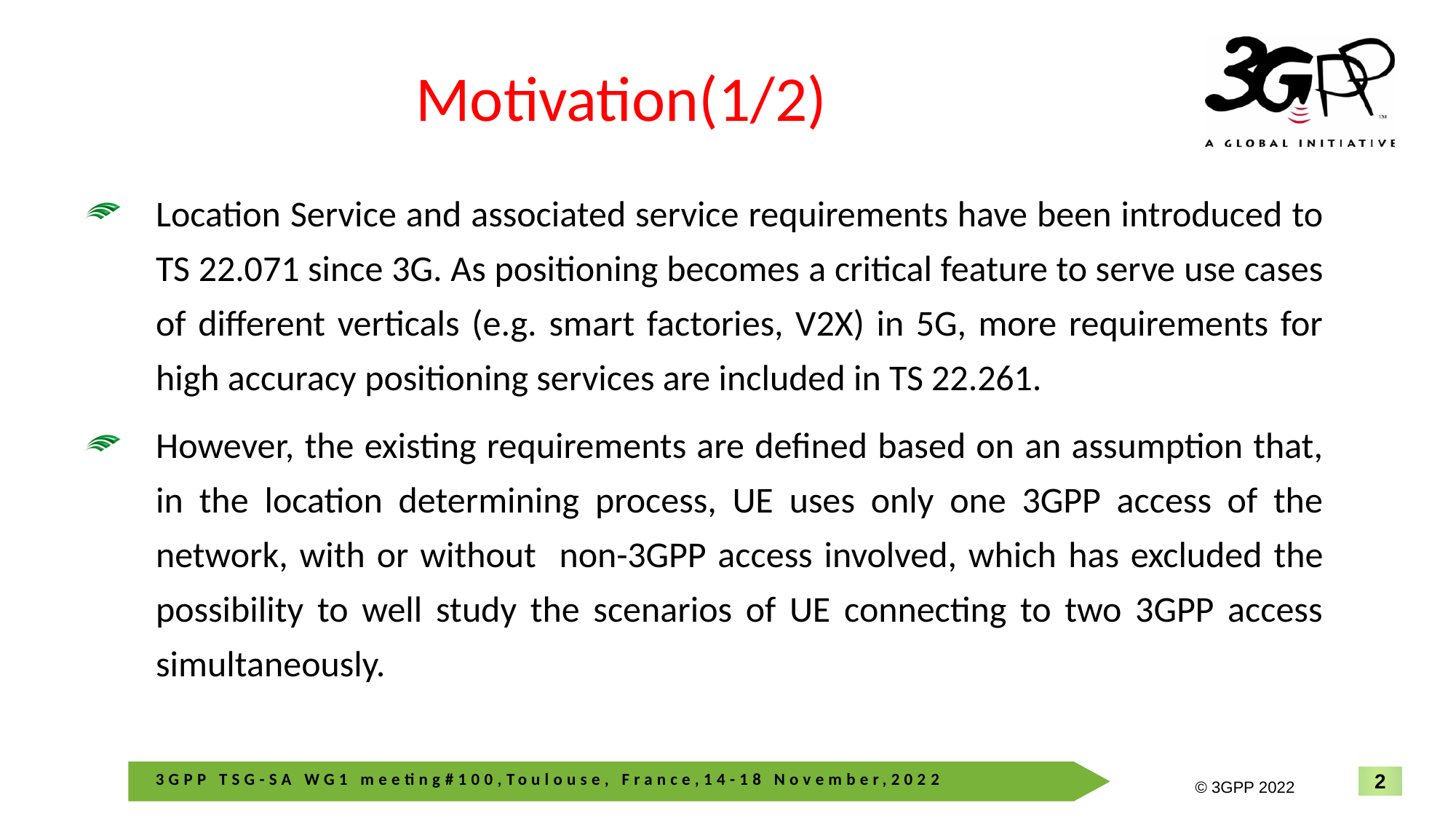

# Motivation(1/2)
Location Service and associated service requirements have been introduced to TS 22.071 since 3G. As positioning becomes a critical feature to serve use cases of different verticals (e.g. smart factories, V2X) in 5G, more requirements for high accuracy positioning services are included in TS 22.261.
However, the existing requirements are defined based on an assumption that, in the location determining process, UE uses only one 3GPP access of the network, with or without  non-3GPP access involved, which has excluded the possibility to well study the scenarios of UE connecting to two 3GPP access simultaneously.